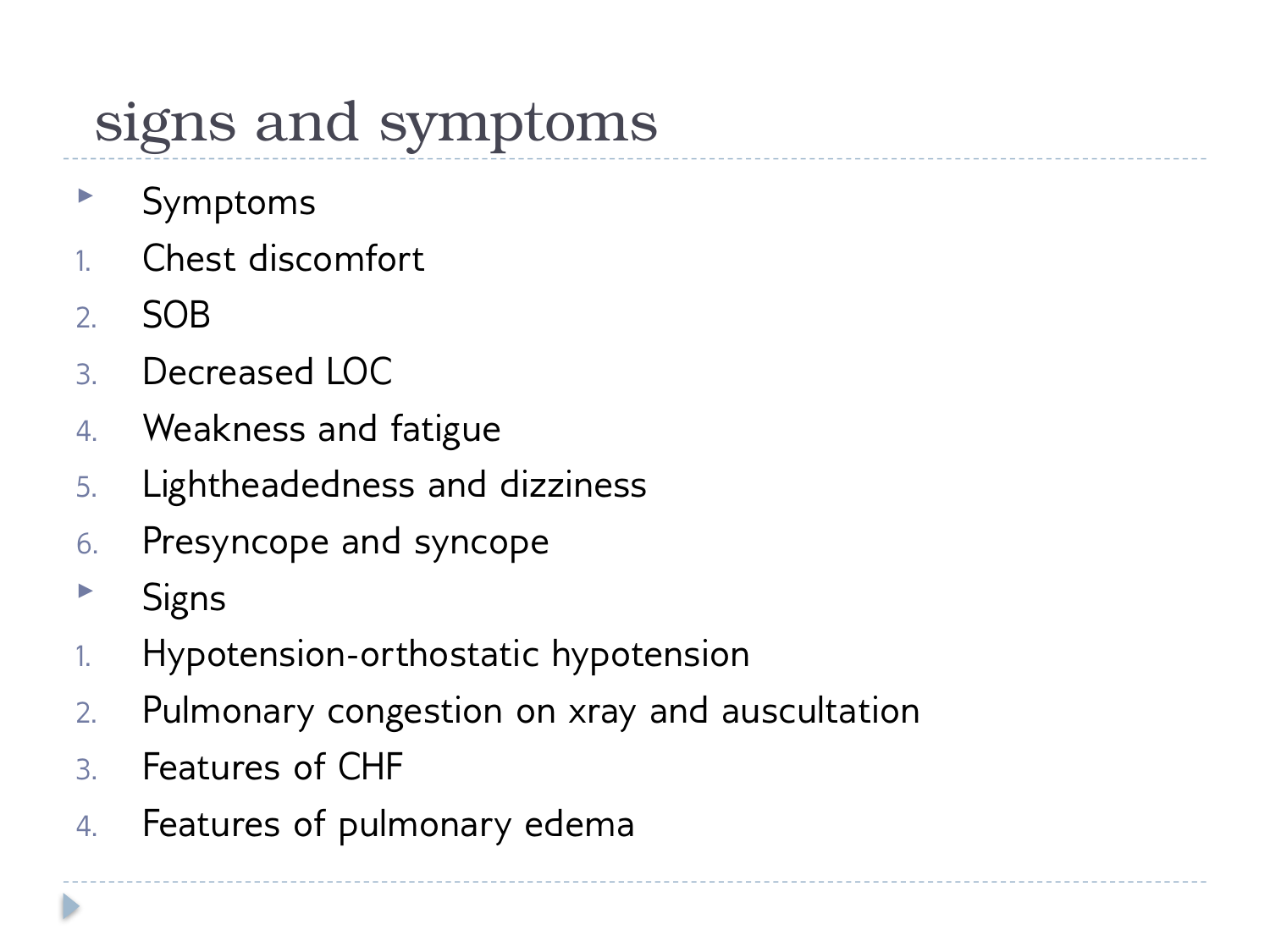

# signs and symptoms
Symptoms
Chest discomfort
SOB
Decreased LOC
Weakness and fatigue
Lightheadedness and dizziness
Presyncope and syncope
Signs
Hypotension-orthostatic hypotension
Pulmonary congestion on xray and auscultation
Features of CHF
Features of pulmonary edema